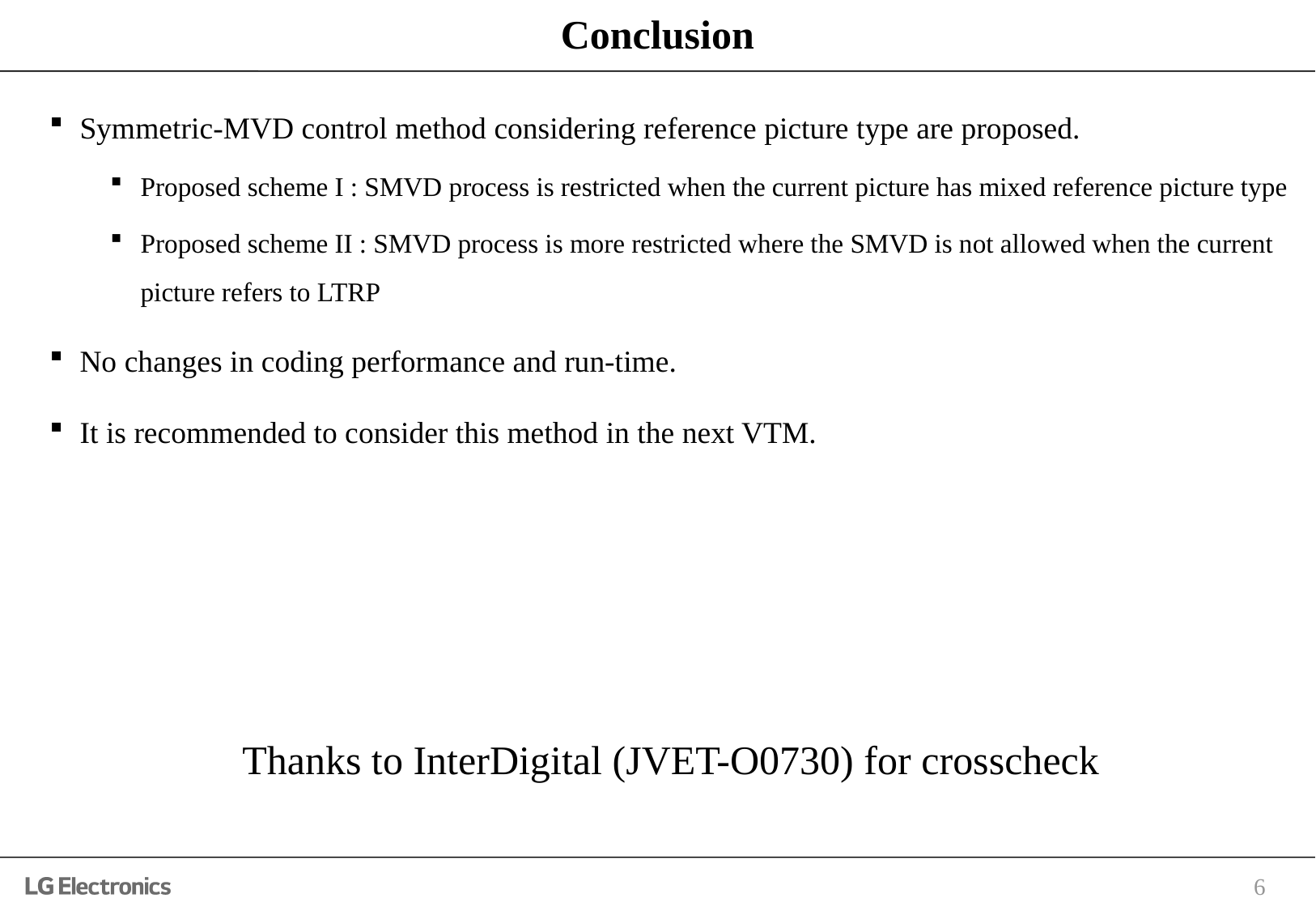

# Conclusion

Symmetric-MVD control method considering reference picture type are proposed.
Proposed scheme I : SMVD process is restricted when the current picture has mixed reference picture type
Proposed scheme II : SMVD process is more restricted where the SMVD is not allowed when the current picture refers to LTRP
No changes in coding performance and run-time.
It is recommended to consider this method in the next VTM.
Thanks to InterDigital (JVET-O0730) for crosscheck
6